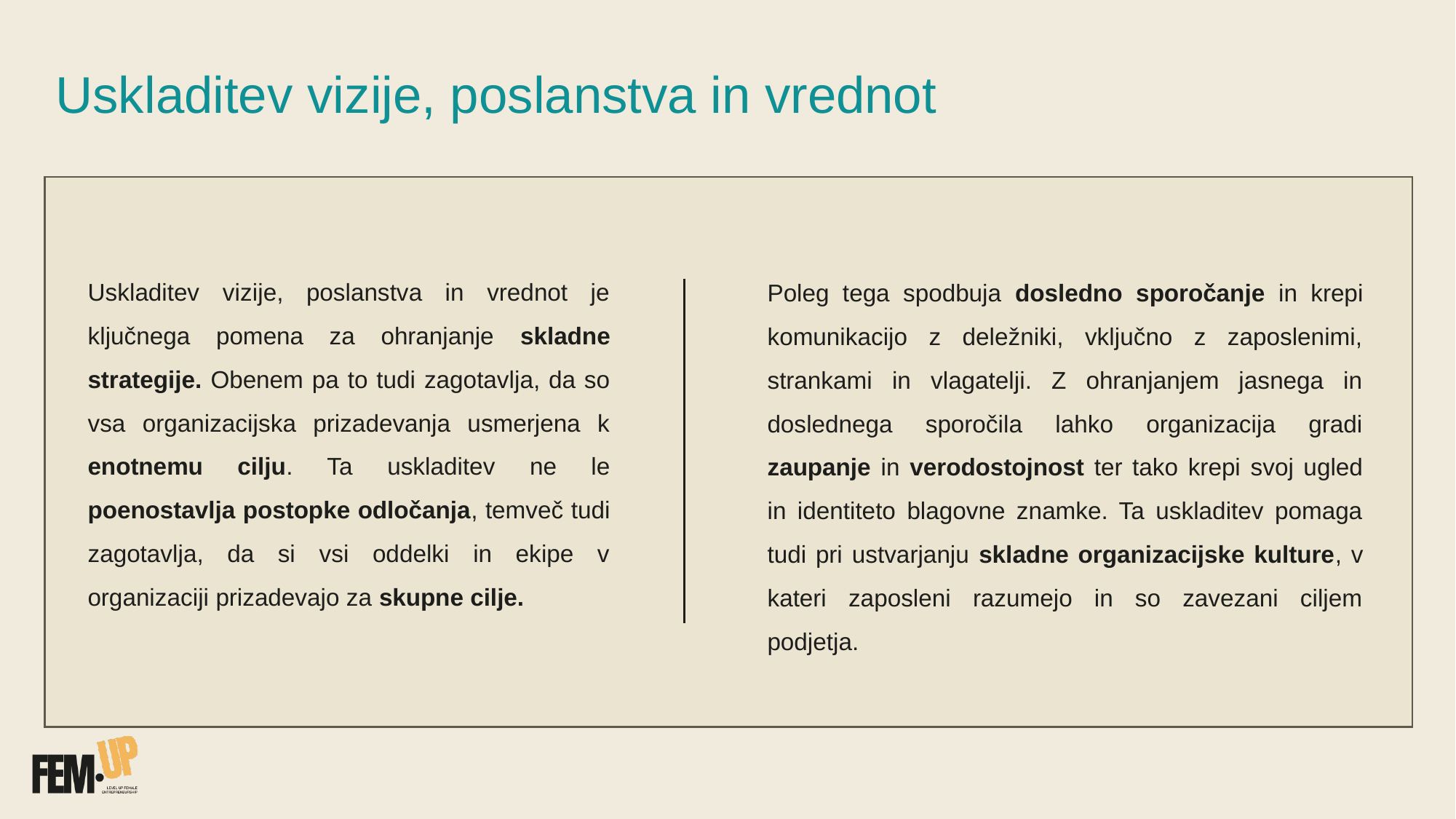

# Uskladitev vizije, poslanstva in vrednot

Uskladitev vizije, poslanstva in vrednot je ključnega pomena za ohranjanje skladne strategije. Obenem pa to tudi zagotavlja, da so vsa organizacijska prizadevanja usmerjena k enotnemu cilju. Ta uskladitev ne le poenostavlja postopke odločanja, temveč tudi zagotavlja, da si vsi oddelki in ekipe v organizaciji prizadevajo za skupne cilje.
Poleg tega spodbuja dosledno sporočanje in krepi komunikacijo z deležniki, vključno z zaposlenimi, strankami in vlagatelji. Z ohranjanjem jasnega in doslednega sporočila lahko organizacija gradi zaupanje in verodostojnost ter tako krepi svoj ugled in identiteto blagovne znamke. Ta uskladitev pomaga tudi pri ustvarjanju skladne organizacijske kulture, v kateri zaposleni razumejo in so zavezani ciljem podjetja.